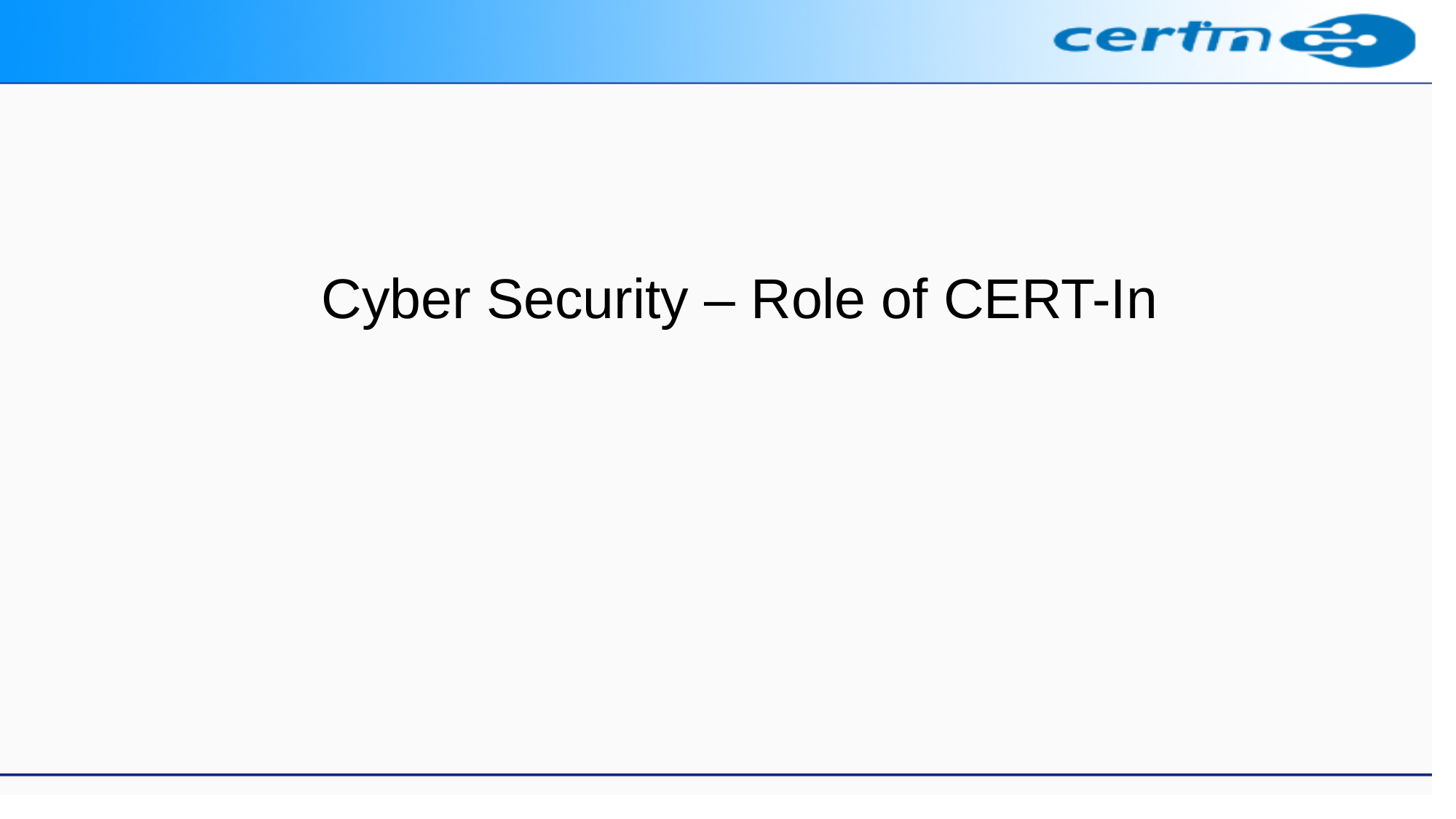

# Cyber Security – Role of CERT-In